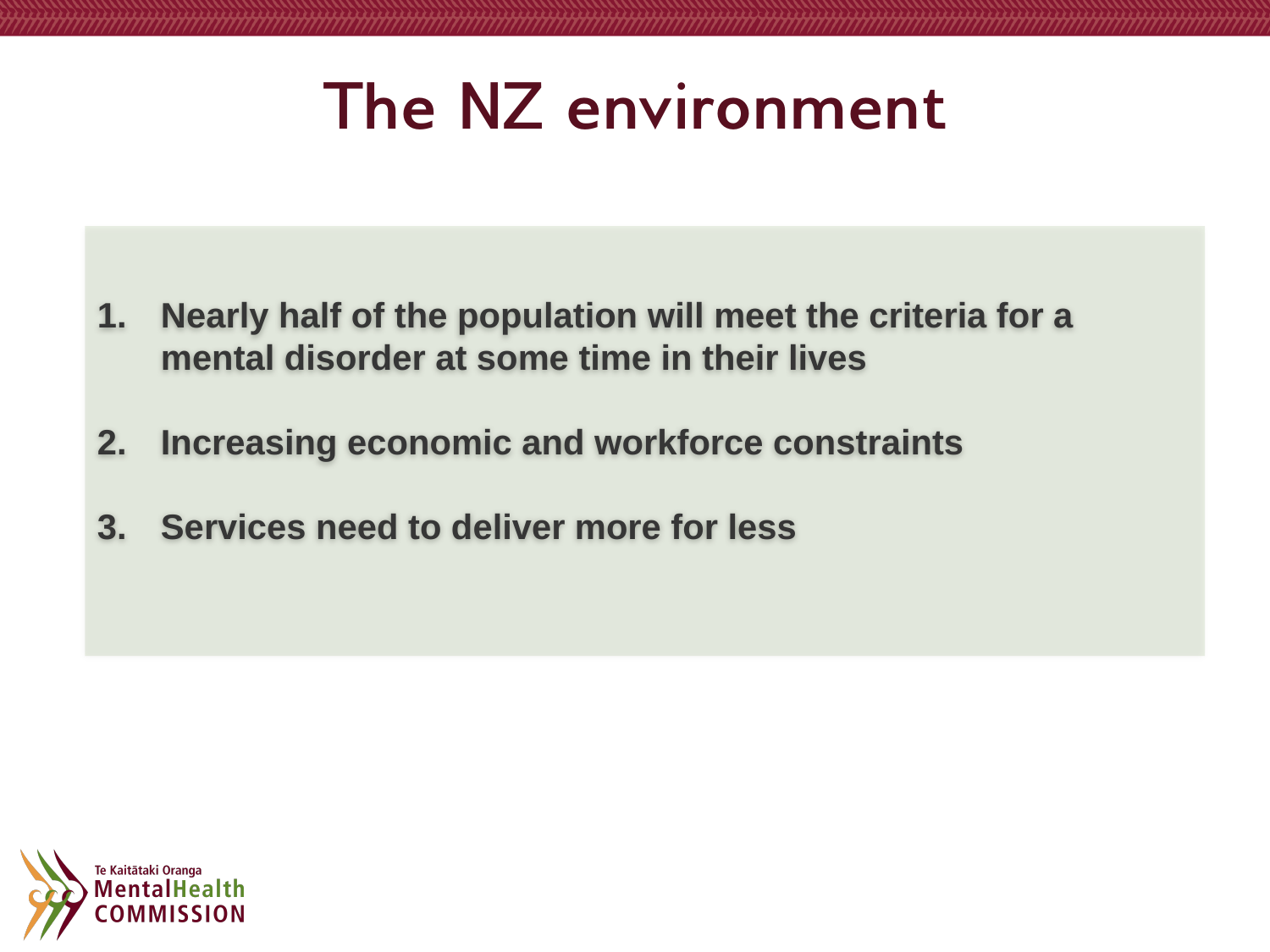

# The NZ environment
Nearly half of the population will meet the criteria for a mental disorder at some time in their lives

Increasing economic and workforce constraints

Services need to deliver more for less